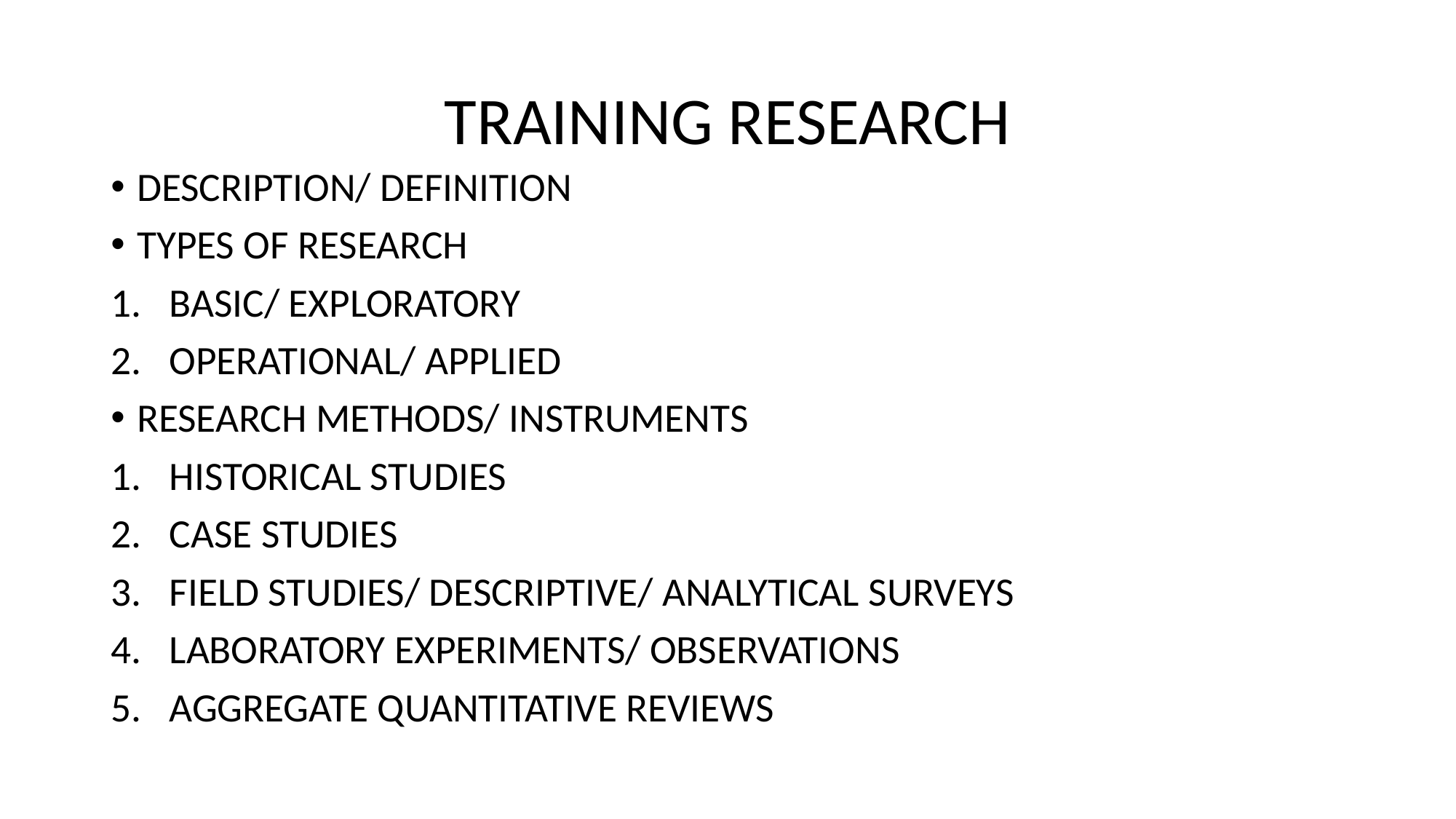

# TRAINING RESEARCH
DESCRIPTION/ DEFINITION
TYPES OF RESEARCH
BASIC/ EXPLORATORY
OPERATIONAL/ APPLIED
RESEARCH METHODS/ INSTRUMENTS
HISTORICAL STUDIES
CASE STUDIES
FIELD STUDIES/ DESCRIPTIVE/ ANALYTICAL SURVEYS
LABORATORY EXPERIMENTS/ OBSERVATIONS
AGGREGATE QUANTITATIVE REVIEWS